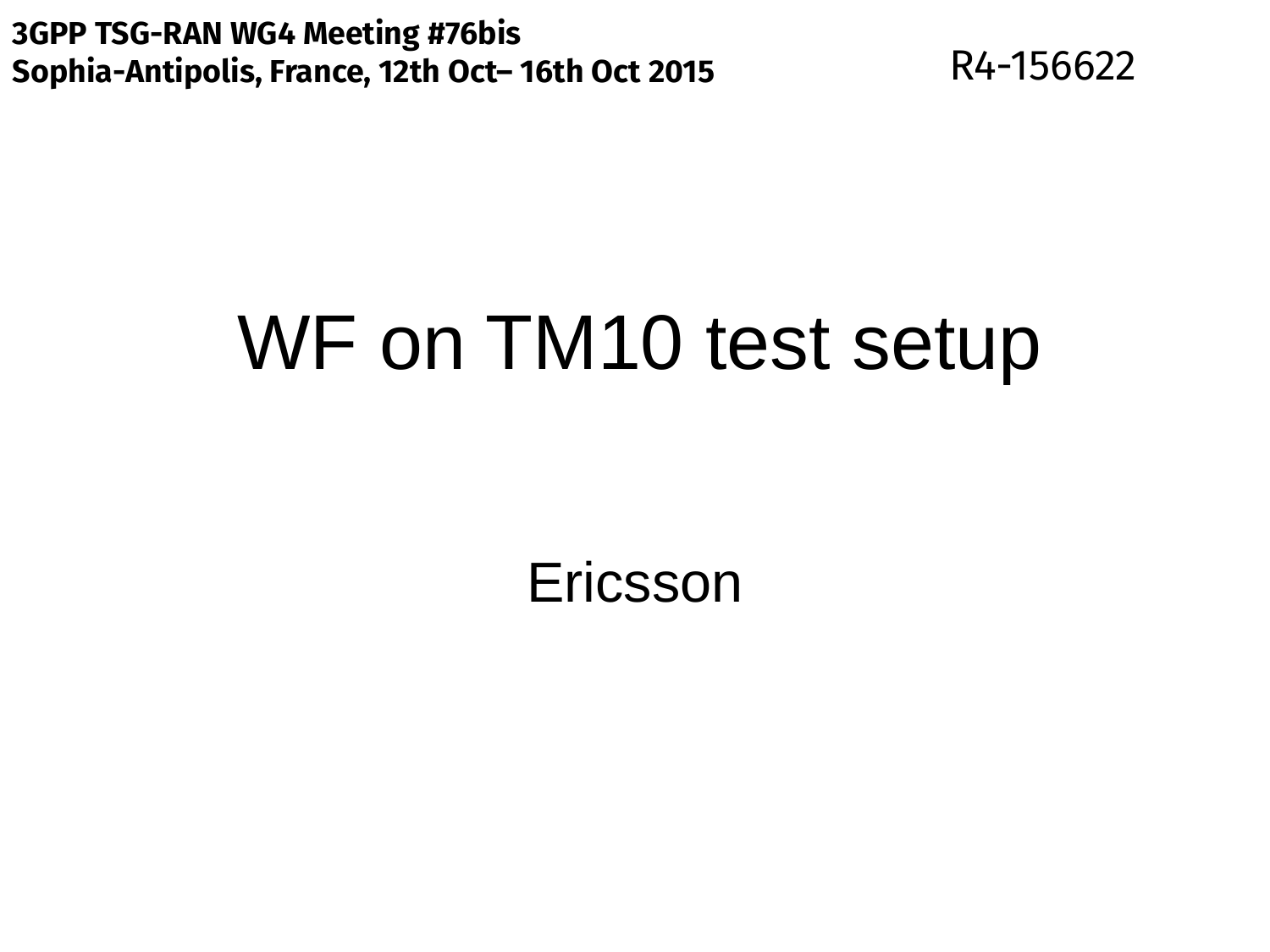

3GPP TSG-RAN WG4 Meeting #76bis
Sophia-Antipolis, France, 12th Oct– 16th Oct 2015
R4-156622
# WF on TM10 test setup
Ericsson